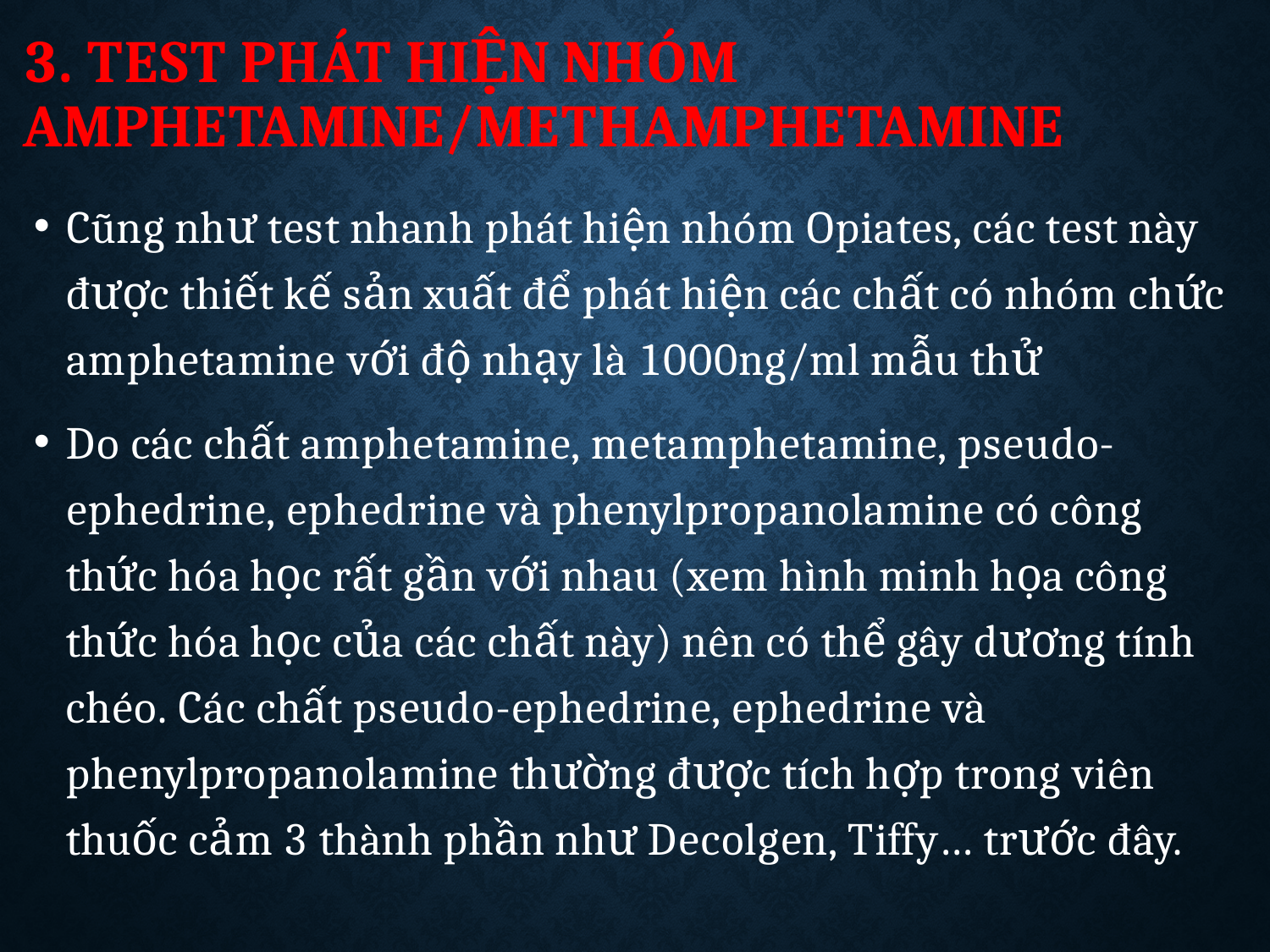

# 3. Test phát hiện nhóm amphetamine/methamphetamine
Cũng như test nhanh phát hiện nhóm Opiates, các test này được thiết kế sản xuất để phát hiện các chất có nhóm chức amphetamine với độ nhạy là 1000ng/ml mẫu thử
Do các chất amphetamine, metamphetamine, pseudo-ephedrine, ephedrine và phenylpropanolamine có công thức hóa học rất gần với nhau (xem hình minh họa công thức hóa học của các chất này) nên có thể gây dương tính chéo. Các chất pseudo-ephedrine, ephedrine và phenylpropanolamine thường được tích hợp trong viên thuốc cảm 3 thành phần như Decolgen, Tiffy… trước đây.